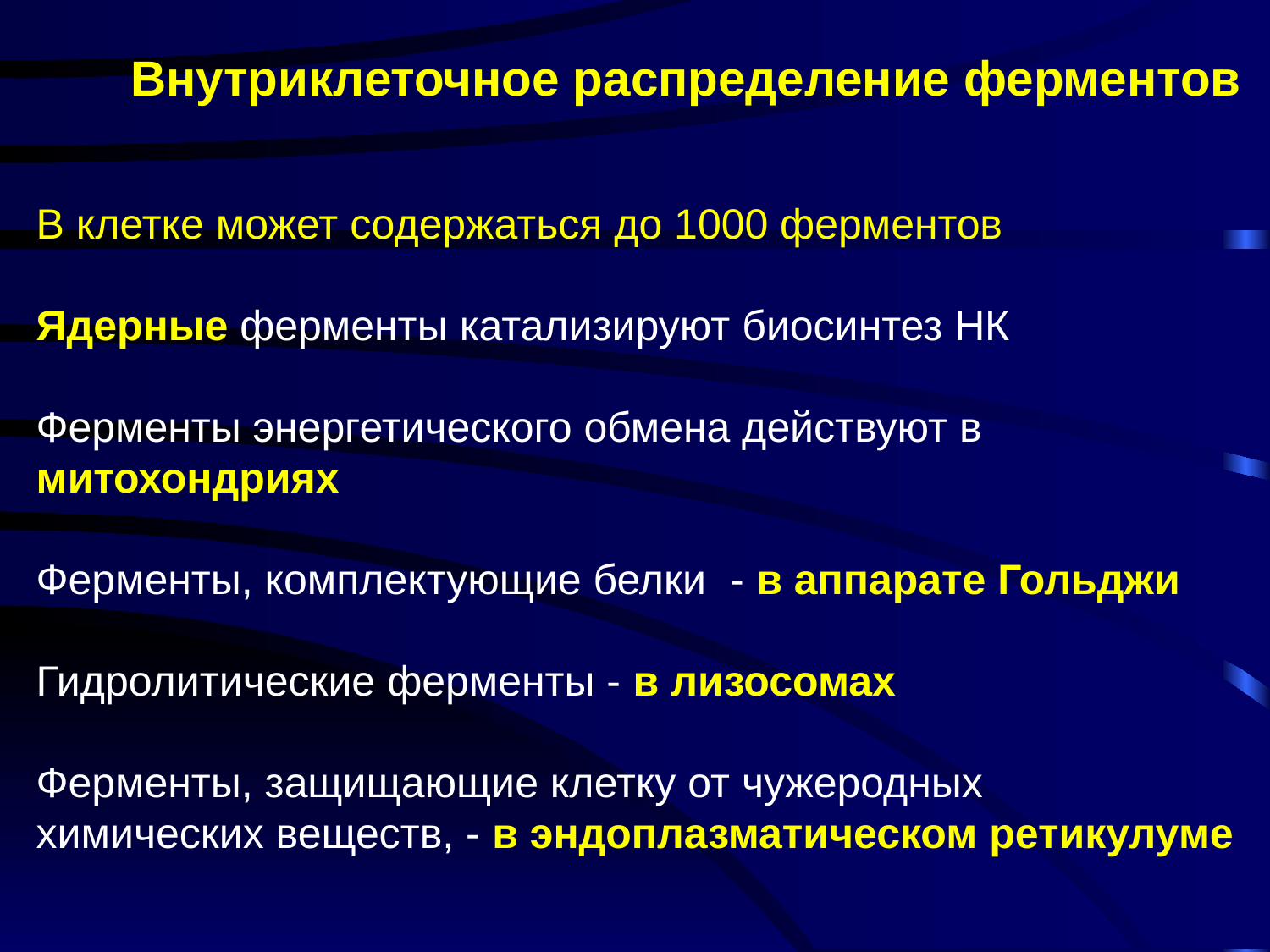

Внутриклеточное распределение ферментов
В клетке может содержаться до 1000 ферментов

Ядерные ферменты катализируют биосинтез НК

Ферменты энергетического обмена действуют в
митохондриях

Ферменты, комплектующие белки  - в аппарате Гольджи

Гидролитические ферменты - в лизосомах

Ферменты, защищающие клетку от чужеродных
химических веществ, - в эндоплазматическом ретикулуме